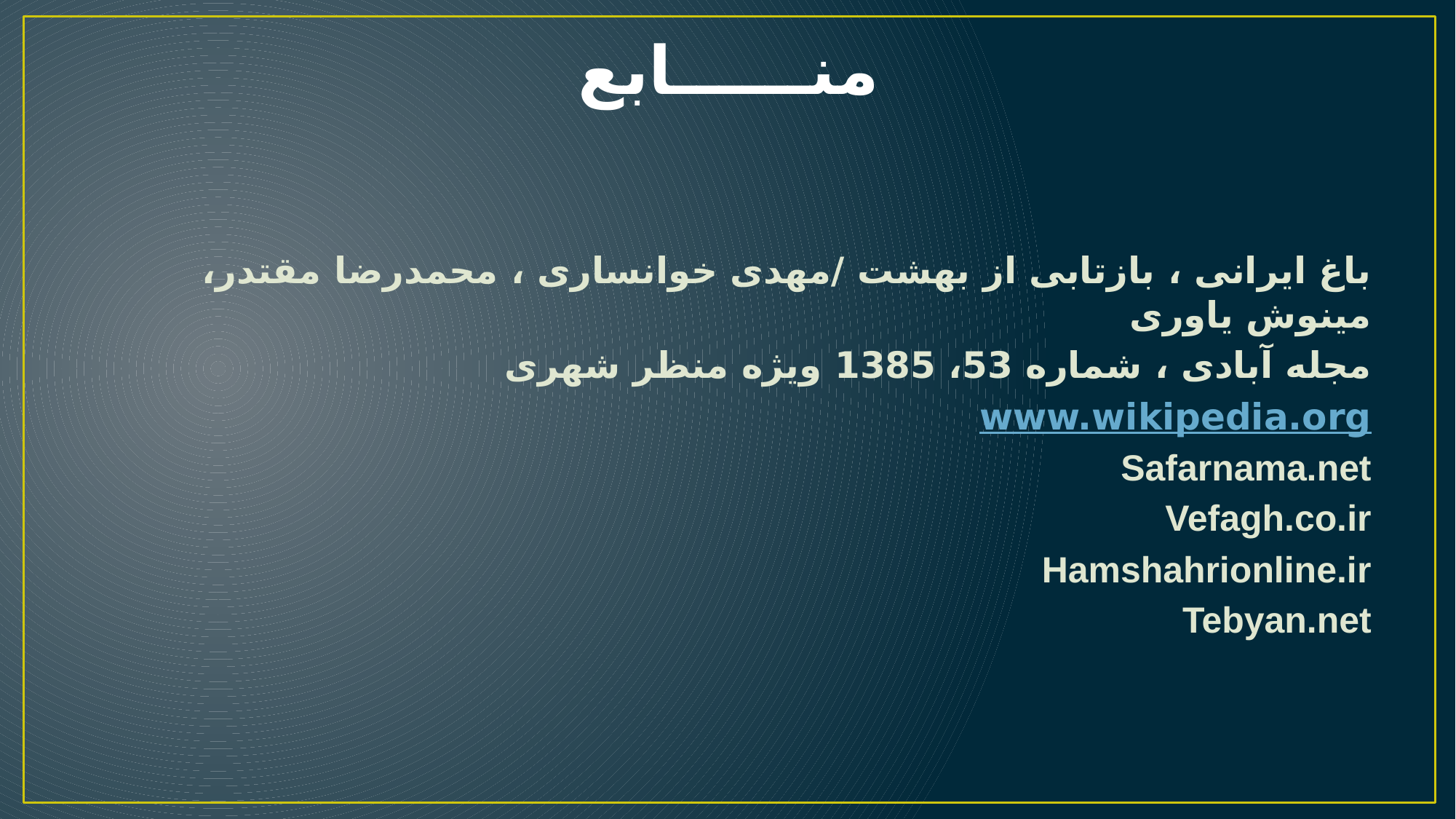

منــــــابع

باغ ایرانی ، بازتابی از بهشت /مهدی خوانساری ، محمدرضا مقتدر، مینوش یاوری
مجله آبادی ، شماره 53، 1385 ویژه منظر شهری
www.wikipedia.org
Safarnama.net
Vefagh.co.ir
Hamshahrionline.ir
Tebyan.net